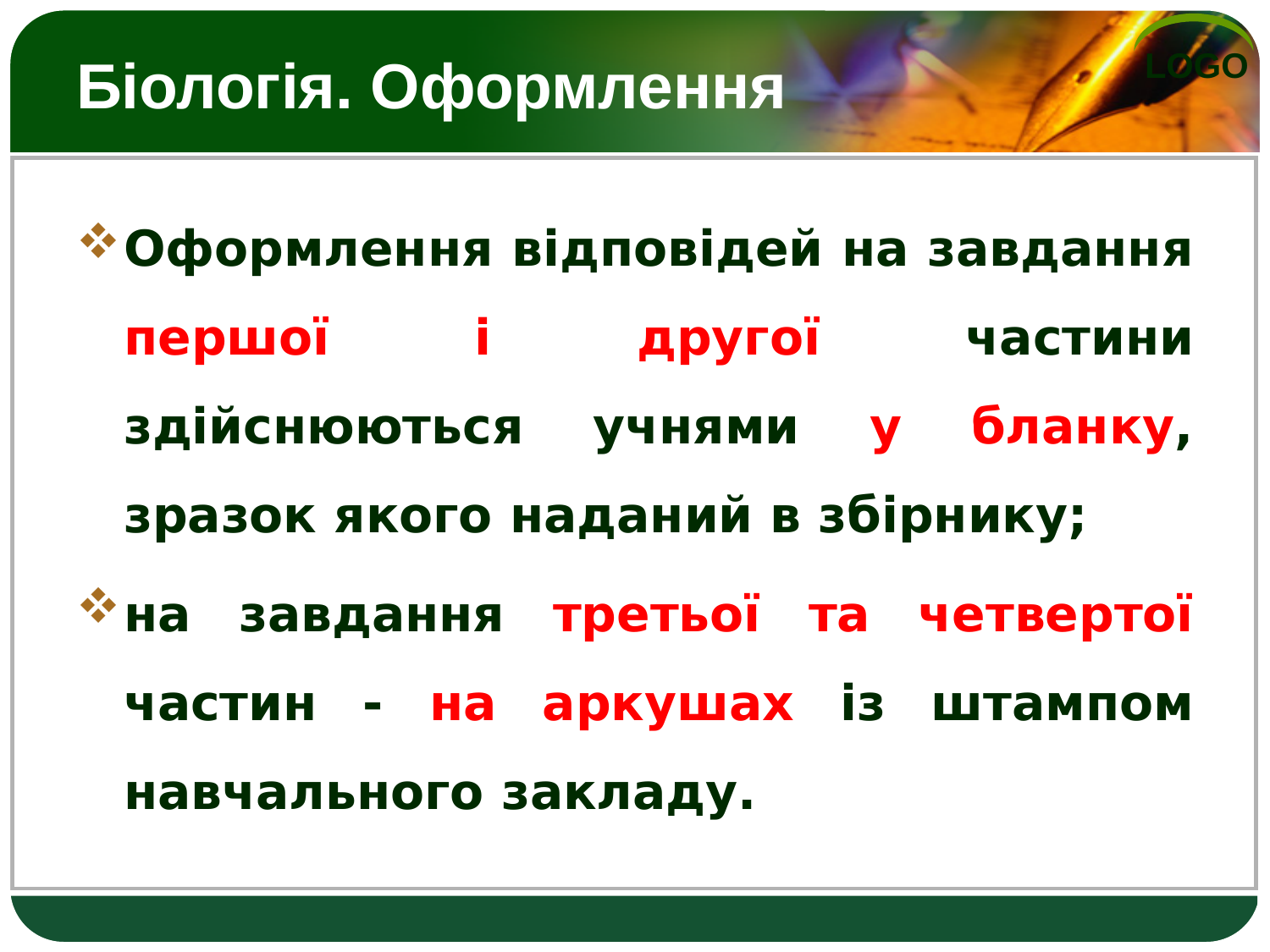

# Біологія. Оформлення
Оформлення відповідей на завдання першої і другої частини здійснюються учнями у бланку, зразок якого наданий в збірнику;
на завдання третьої та четвертої частин - на аркушах із штампом навчального закладу.